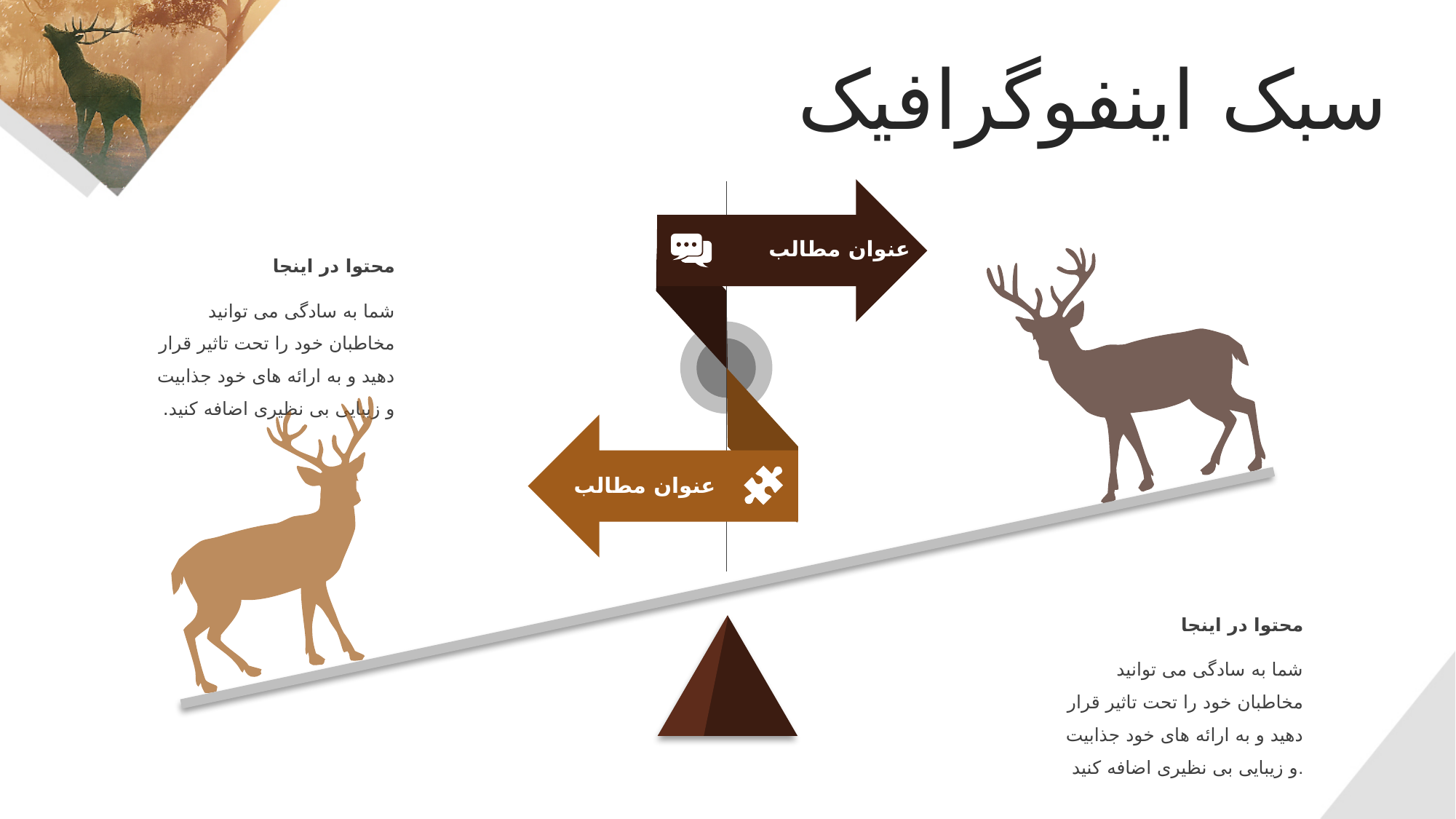

سبک اینفوگرافیک

عنوان مطالب

محتوا در اینجا
شما به سادگی می توانید مخاطبان خود را تحت تاثیر قرار دهید و به ارائه های خود جذابیت و زیبایی بی نظیری اضافه کنید.
Contents Title

عنوان مطالب
Contents Title

محتوا در اینجا
شما به سادگی می توانید مخاطبان خود را تحت تاثیر قرار دهید و به ارائه های خود جذابیت و زیبایی بی نظیری اضافه کنید.